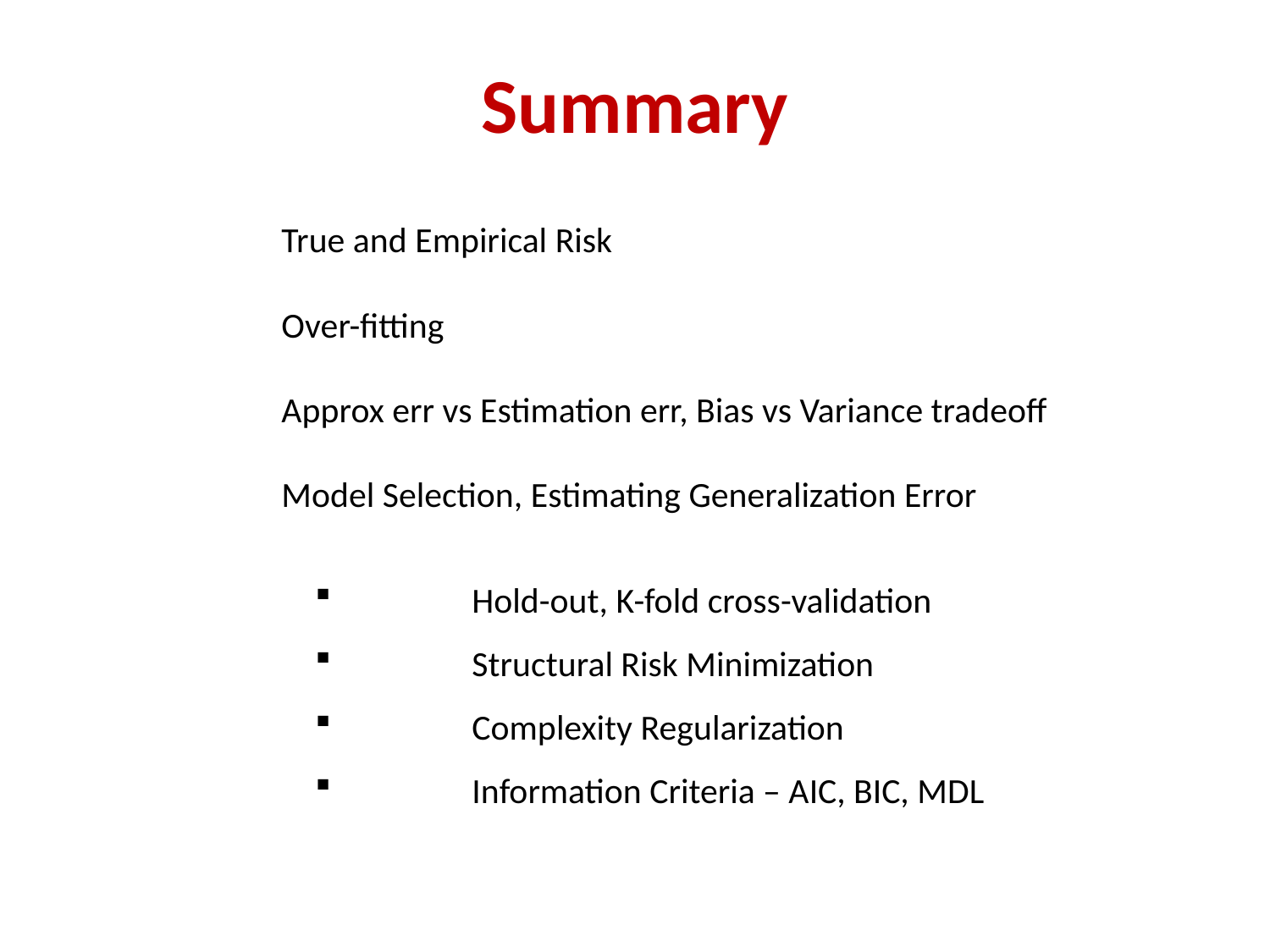

# Summary
True and Empirical Risk

Over-fitting

Approx err vs Estimation err, Bias vs Variance tradeoff

Model Selection, Estimating Generalization Error

	Hold-out, K-fold cross-validation
	Structural Risk Minimization
	Complexity Regularization
	Information Criteria – AIC, BIC, MDL

TexPoint fonts used in EMF.
Read the TexPoint manual before you delete this box.: AAAAAAA